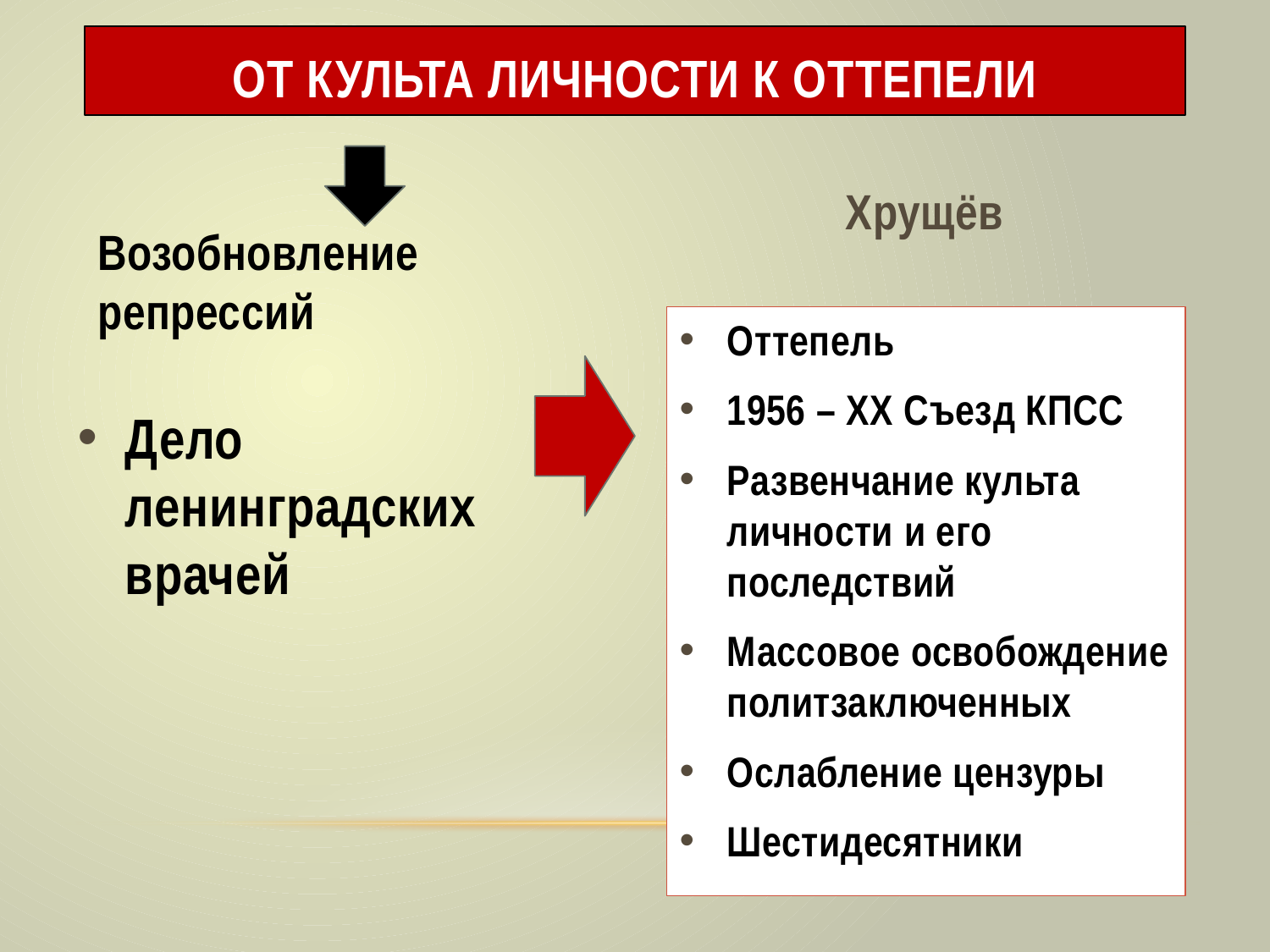

# От культа личности к оттепели

Хрущёв
Возобновление репрессий
Оттепель
1956 – XX Съезд КПСС
Развенчание культа личности и его последствий
Массовое освобождение политзаключенных
Ослабление цензуры
Шестидесятники

Дело ленинградских врачей